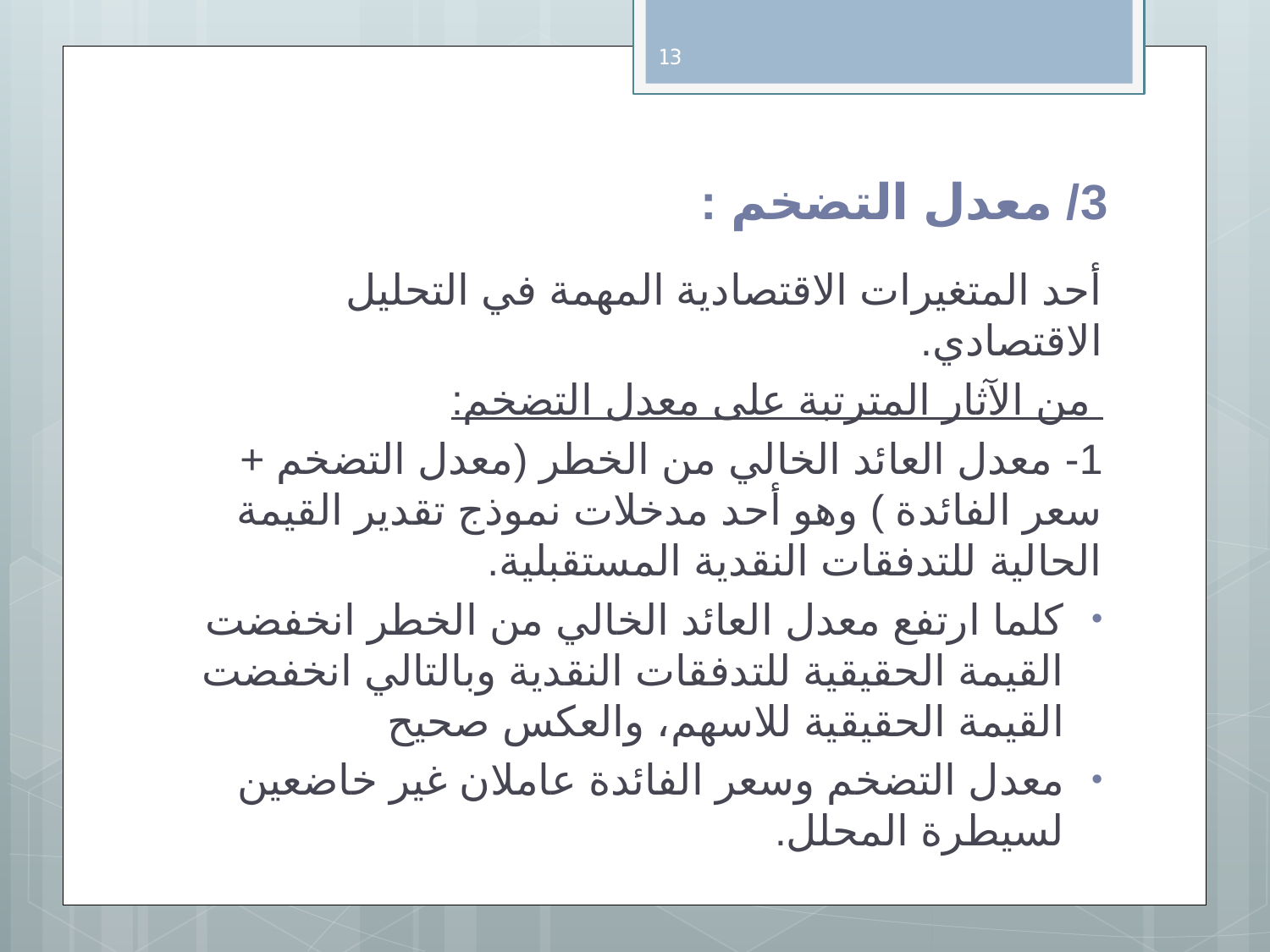

13
# 3/ معدل التضخم :
أحد المتغيرات الاقتصادية المهمة في التحليل الاقتصادي.
 من الآثار المترتبة على معدل التضخم:
1- معدل العائد الخالي من الخطر (معدل التضخم + سعر الفائدة ) وهو أحد مدخلات نموذج تقدير القيمة الحالية للتدفقات النقدية المستقبلية.
كلما ارتفع معدل العائد الخالي من الخطر انخفضت القيمة الحقيقية للتدفقات النقدية وبالتالي انخفضت القيمة الحقيقية للاسهم، والعكس صحيح
معدل التضخم وسعر الفائدة عاملان غير خاضعين لسيطرة المحلل.